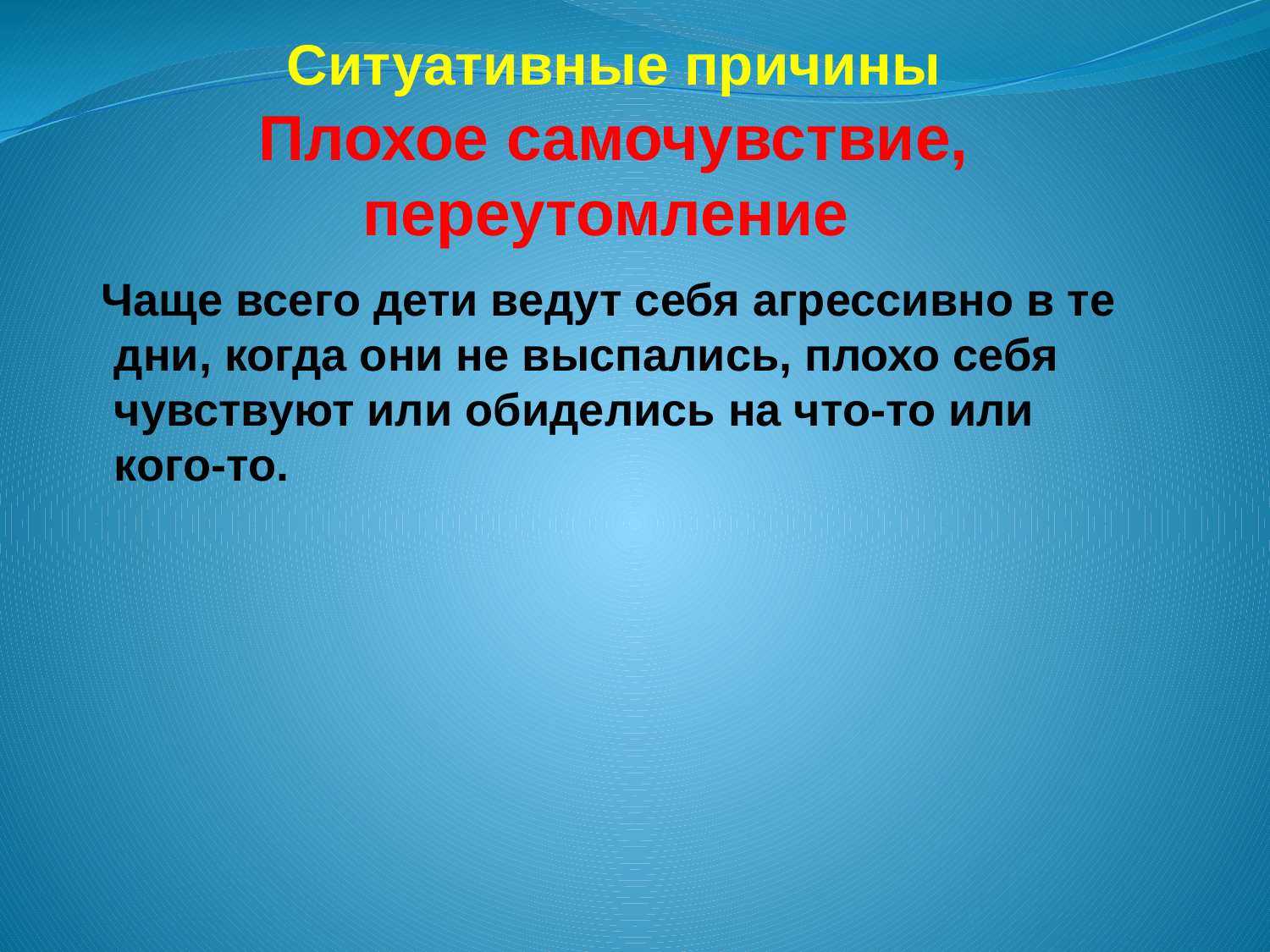

# Ситуативные причины Плохое самочувствие, переутомление
  Чаще всего дети ведут себя агрессивно в те дни, когда они не выспались, плохо себя чувствуют или обиделись на что-то или кого-то.